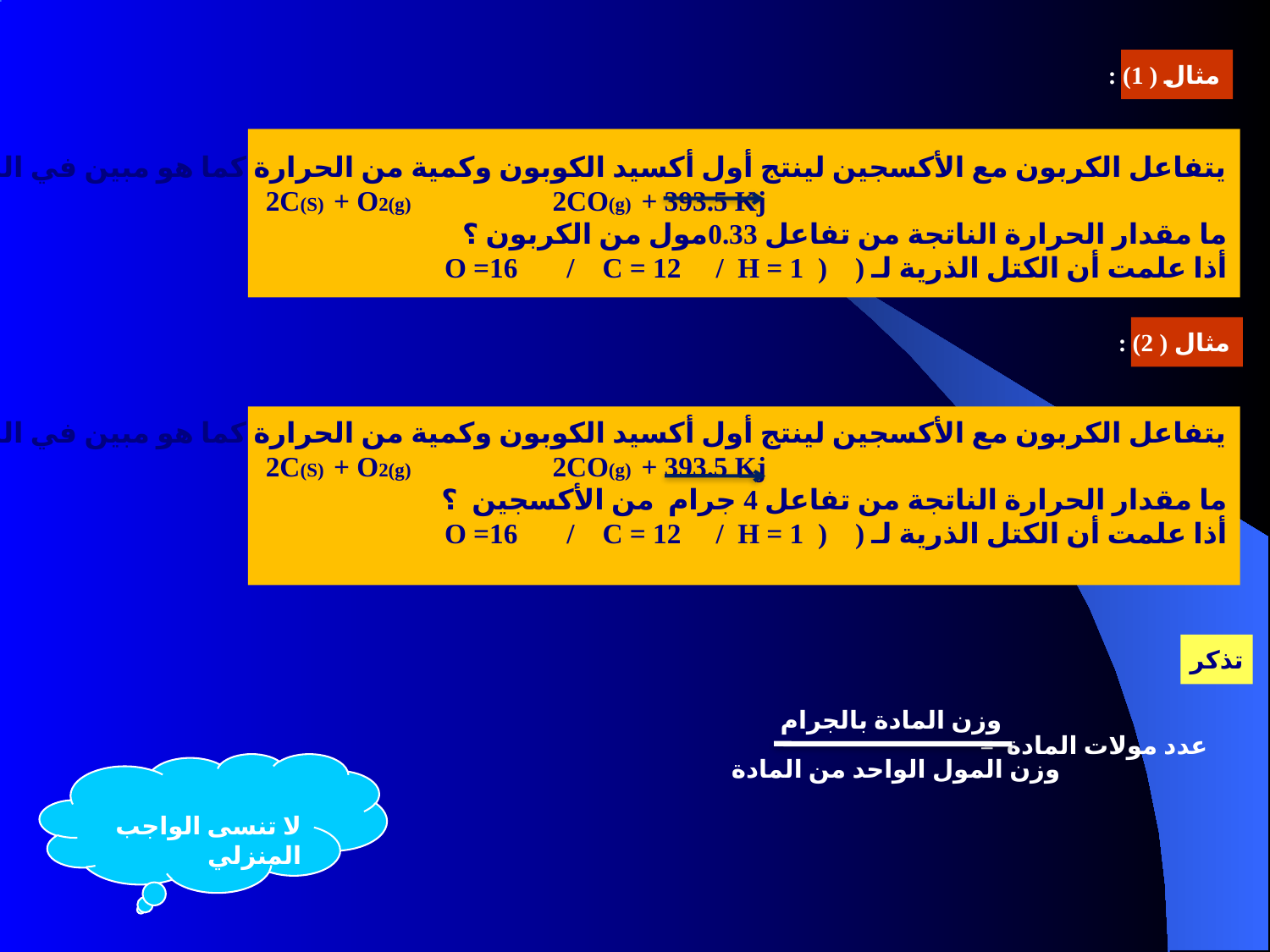

مثال ( 1) :

يتفاعل الكربون مع الأكسجين لينتج أول أكسيد الكوبون وكمية من الحرارة كما هو مبين في المعادلة التالية  :
2C(S)  + O2(g)                             2CO(g)  + 393.5 Kj
ما مقدار الحرارة الناتجة من تفاعل 0.33مول من الكربون ؟
أذا علمت أن الكتل الذرية لـ (    (  O =16       /    C = 12     /  H = 1
مثال ( 2) :

يتفاعل الكربون مع الأكسجين لينتج أول أكسيد الكوبون وكمية من الحرارة كما هو مبين في المعادلة التالية  :
2C(S)  + O2(g)                             2CO(g)  + 393.5 Kj
ما مقدار الحرارة الناتجة من تفاعل 4 جرام  من الأكسجين  ؟
أذا علمت أن الكتل الذرية لـ (    (  O =16       /    C = 12     /  H = 1

تذكر
وزن المادة بالجرام
عدد مولات المادة  =
وزن المول الواحد من المادة

لا تنسى الواجب المنزلي